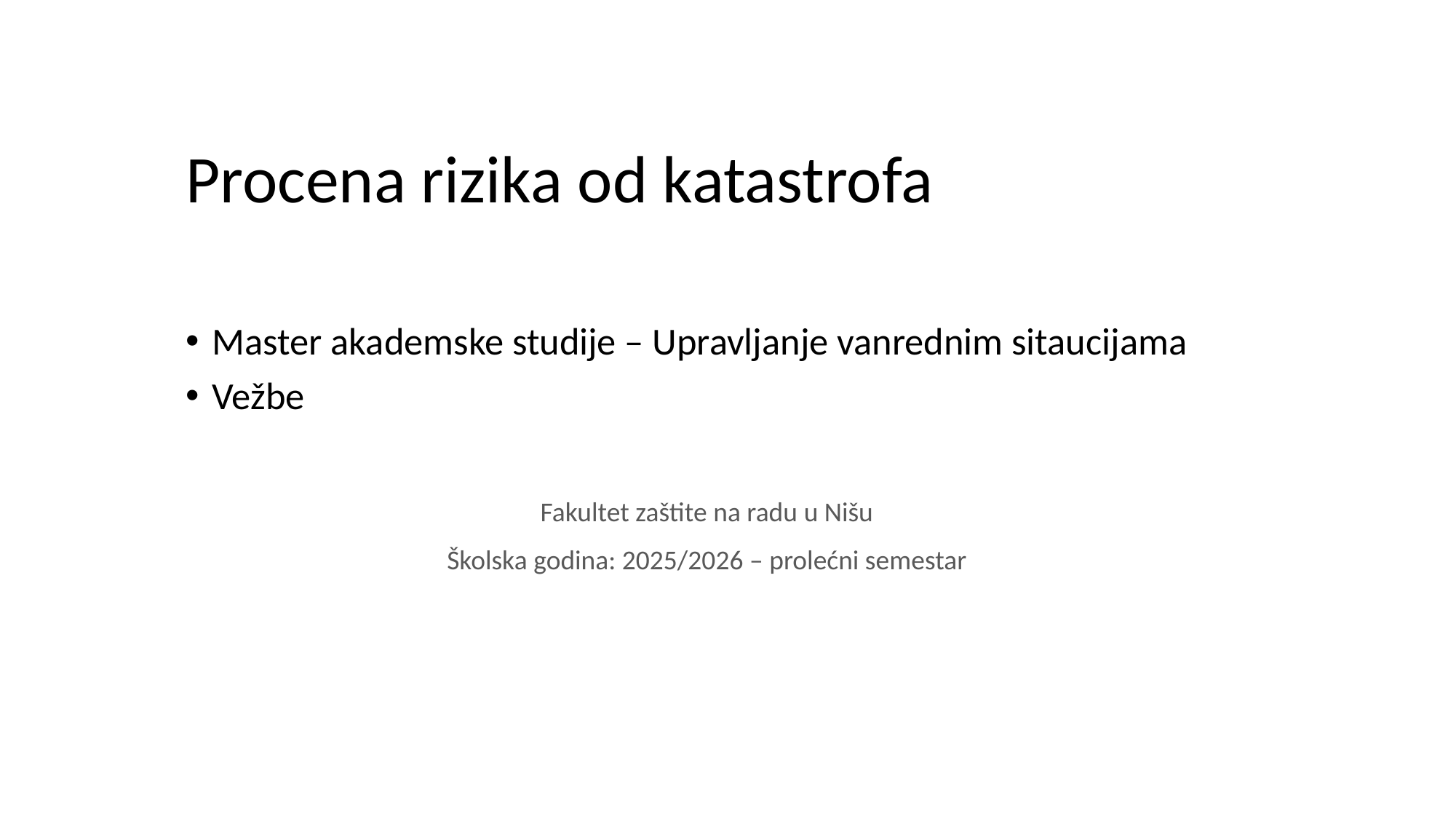

Procena rizika od katastrofa
Master akademske studije – Upravljanje vanrednim sitaucijama
Vežbe
Fakultet zaštite na radu u Nišu
Školska godina: 2025/2026 – prolećni semestar